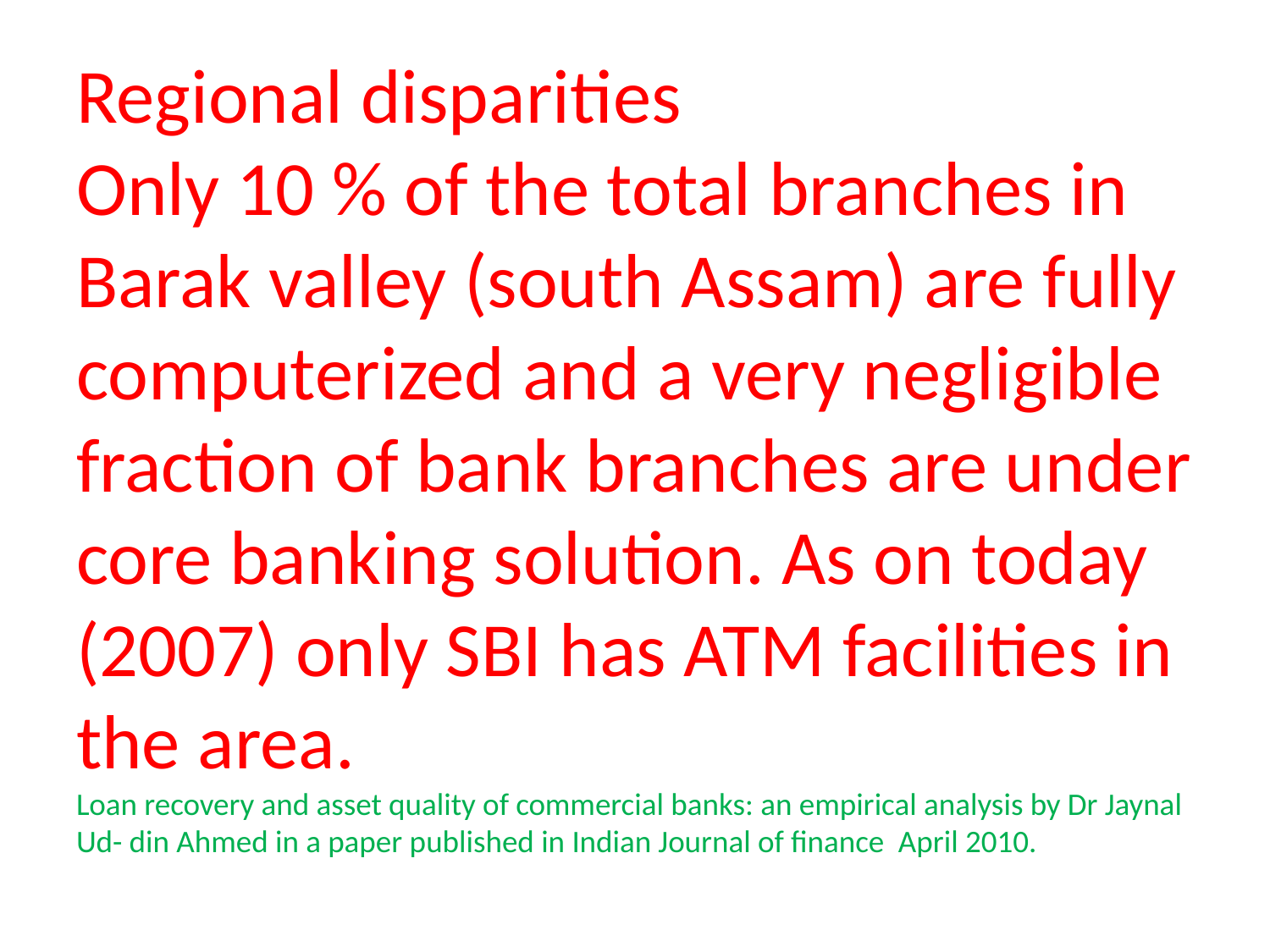

# Regional disparities Only 10 % of the total branches in Barak valley (south Assam) are fully computerized and a very negligible fraction of bank branches are under core banking solution. As on today (2007) only SBI has ATM facilities in the area. Loan recovery and asset quality of commercial banks: an empirical analysis by Dr Jaynal Ud- din Ahmed in a paper published in Indian Journal of finance  April 2010.